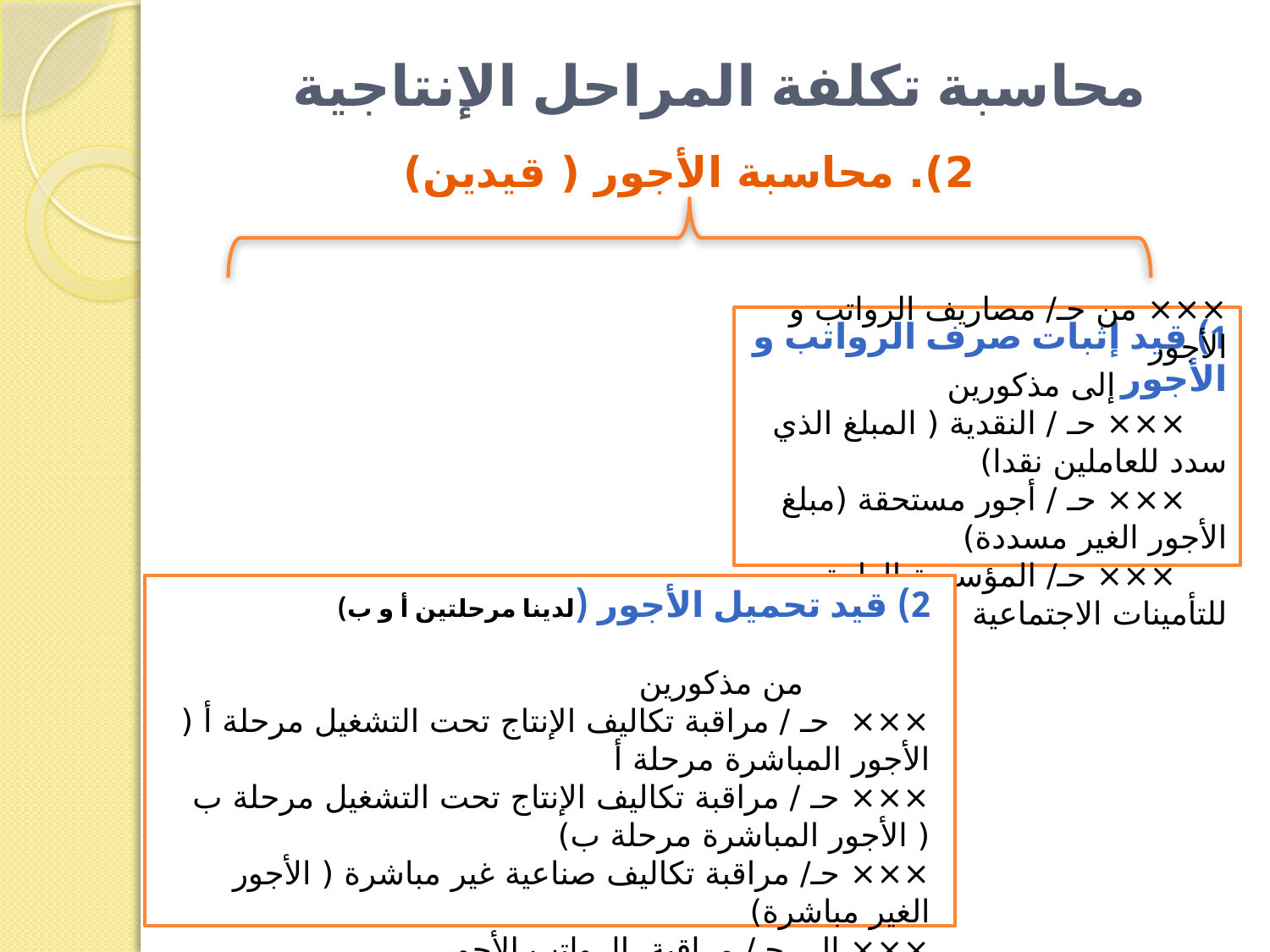

# محاسبة تكلفة المراحل الإنتاجية
2). محاسبة الأجور ( قيدين)

1) قيد إثبات صرف الرواتب و الأجور
××× من حـ/ مصاريف الرواتب و الأجور
           إلى مذكورين
    ××× حـ / النقدية ( المبلغ الذي سدد للعاملين نقدا)
    ××× حـ / أجور مستحقة (مبلغ الأجور الغير مسددة)
     ××× حـ/ المؤسسة العامة للتأمينات الاجتماعية

2) قيد تحميل الأجور (لدينا مرحلتين أ و ب)

		من مذكورين
×××  حـ / مراقبة تكاليف الإنتاج تحت التشغيل مرحلة أ ( الأجور المباشرة مرحلة أ
××× حـ / مراقبة تكاليف الإنتاج تحت التشغيل مرحلة ب ( الأجور المباشرة مرحلة ب)
××× حـ/ مراقبة تكاليف صناعية غير مباشرة ( الأجور الغير مباشرة)
	××× إلى حـ/ مراقبة  الرواتب الأجور